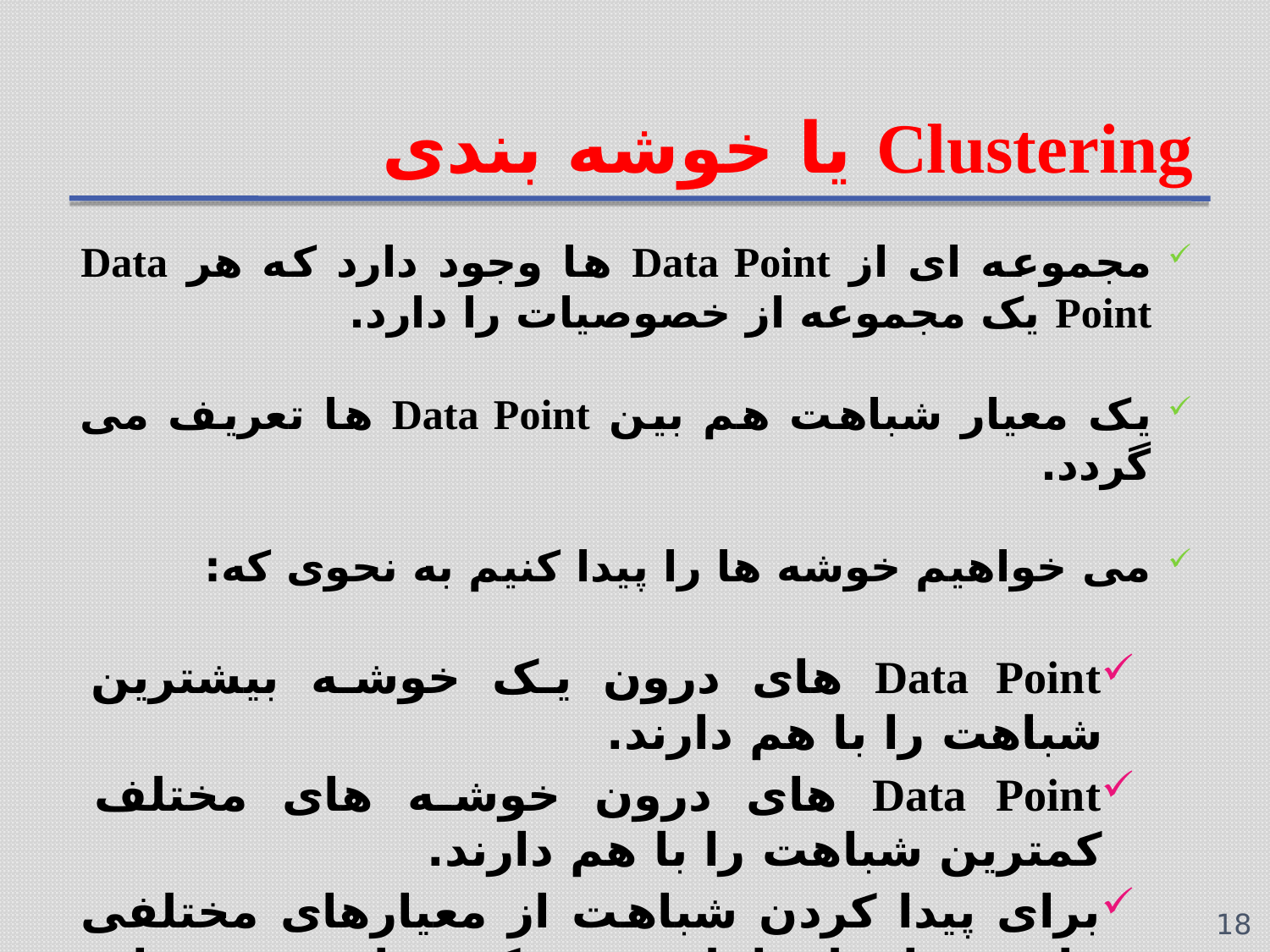

# Clustering یا خوشه بندی
مجموعه ای از Data Point ها وجود دارد که هر Data Point یک مجموعه از خصوصیات را دارد.

یک معیار شباهت هم بین Data Point ها تعریف می گردد.

می خواهیم خوشه ها را پیدا کنیم به نحوی که:

Data Point های درون یک خوشه بیشترین شباهت را با هم دارند.
Data Point های درون خوشه های مختلف کمترین شباهت را با هم دارند.
برای پیدا کردن شباهت از معیارهای مختلفی مانند فاصله اقلیدسی که برای متغیرهای پیوسته استفاده می شود، می توان بهره برد.
خوشه بندی روشی Unsupervised  است.
18